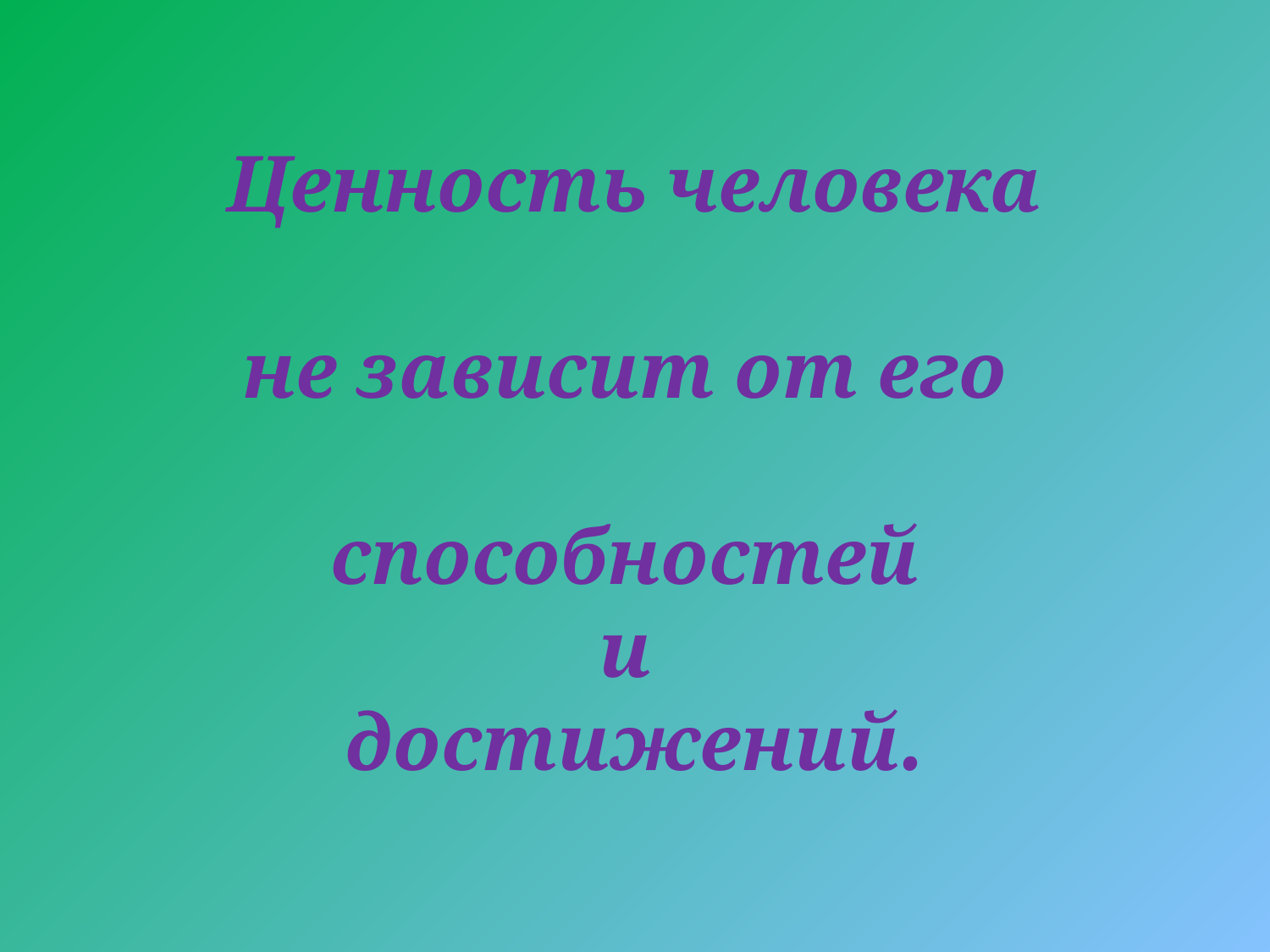

# Ценность человека не зависит от его способностей и достижений.